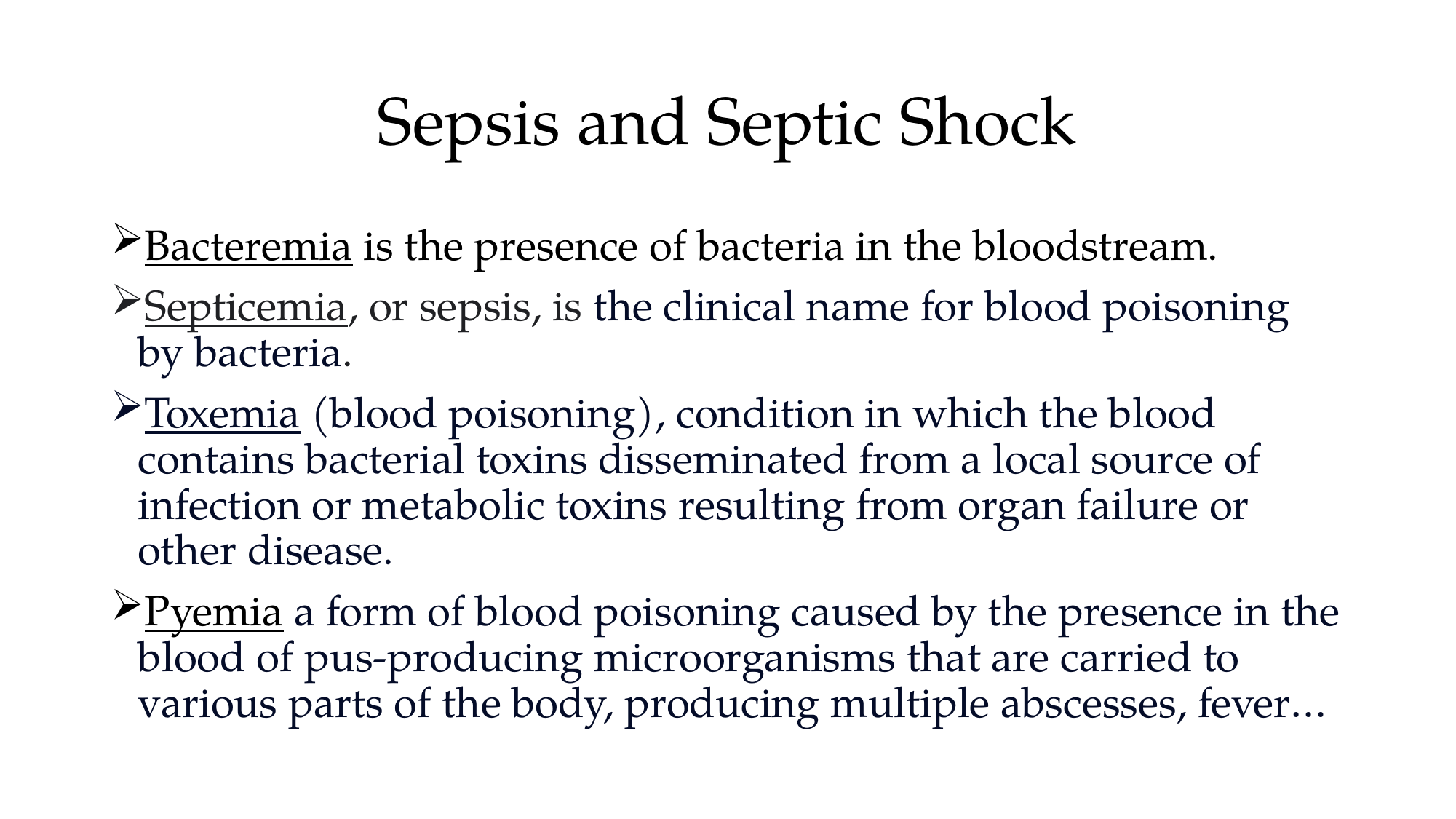

# Sepsis and Septic Shock
Bacteremia is the presence of bacteria in the bloodstream.
Septicemia, or sepsis, is the clinical name for blood poisoning by bacteria.
Toxemia (blood poisoning), condition in which the blood contains bacterial toxins disseminated from a local source of infection or metabolic toxins resulting from organ failure or other disease.
Pyemia a form of blood poisoning caused by the presence in the blood of pus-producing microorganisms that are carried to various parts of the body, producing multiple abscesses, fever…